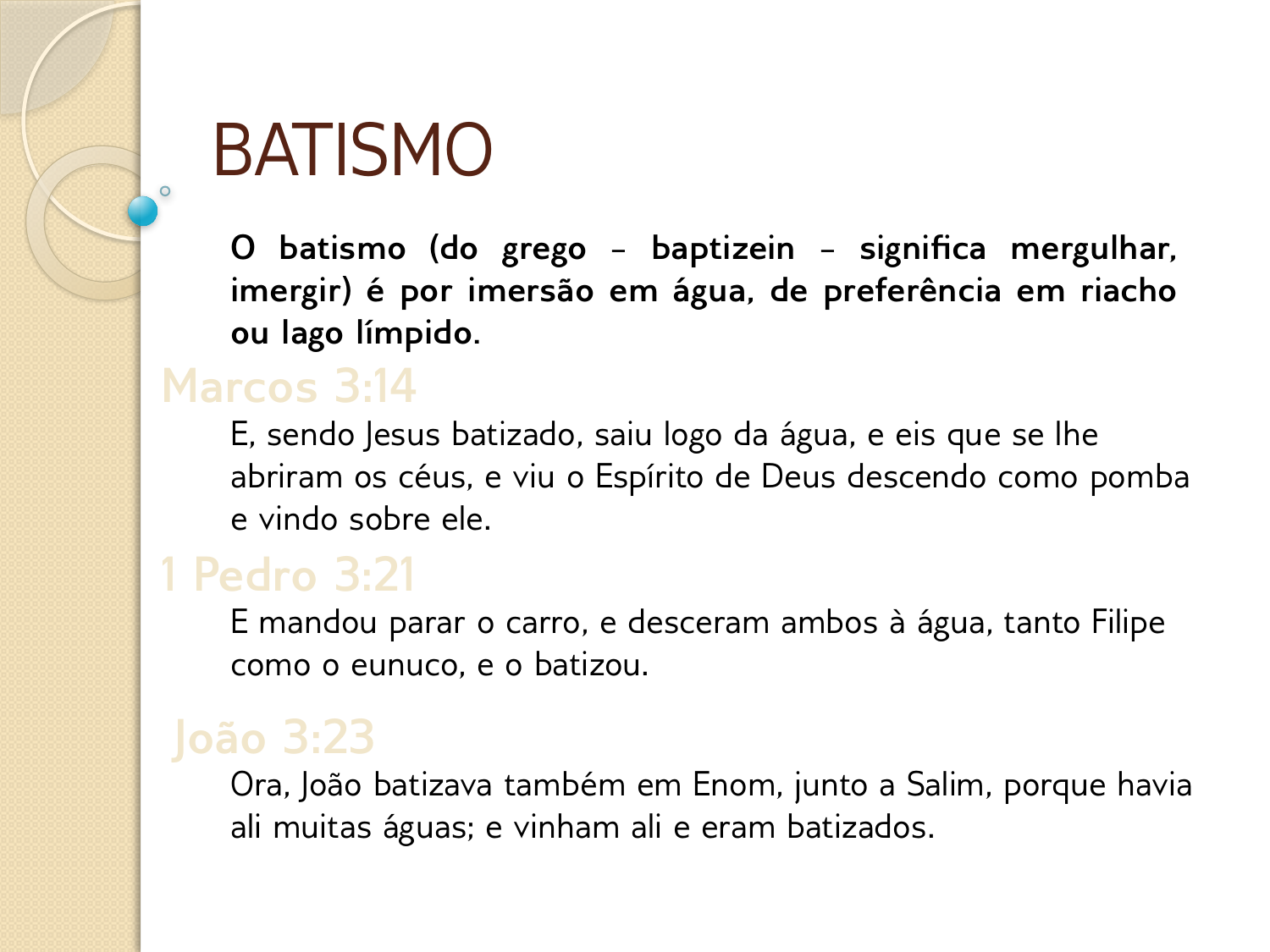

BATISMO
O batismo (do grego – baptizein – significa mergulhar, imergir) é por imersão em água, de preferência em riacho ou lago límpido.
Marcos 3:14
E, sendo Jesus batizado, saiu logo da água, e eis que se lhe abriram os céus, e viu o Espírito de Deus descendo como pomba e vindo sobre ele.
1 Pedro 3:21
E mandou parar o carro, e desceram ambos à água, tanto Filipe como o eunuco, e o batizou.
João 3:23
Ora, João batizava também em Enom, junto a Salim, porque havia ali muitas águas; e vinham ali e eram batizados.